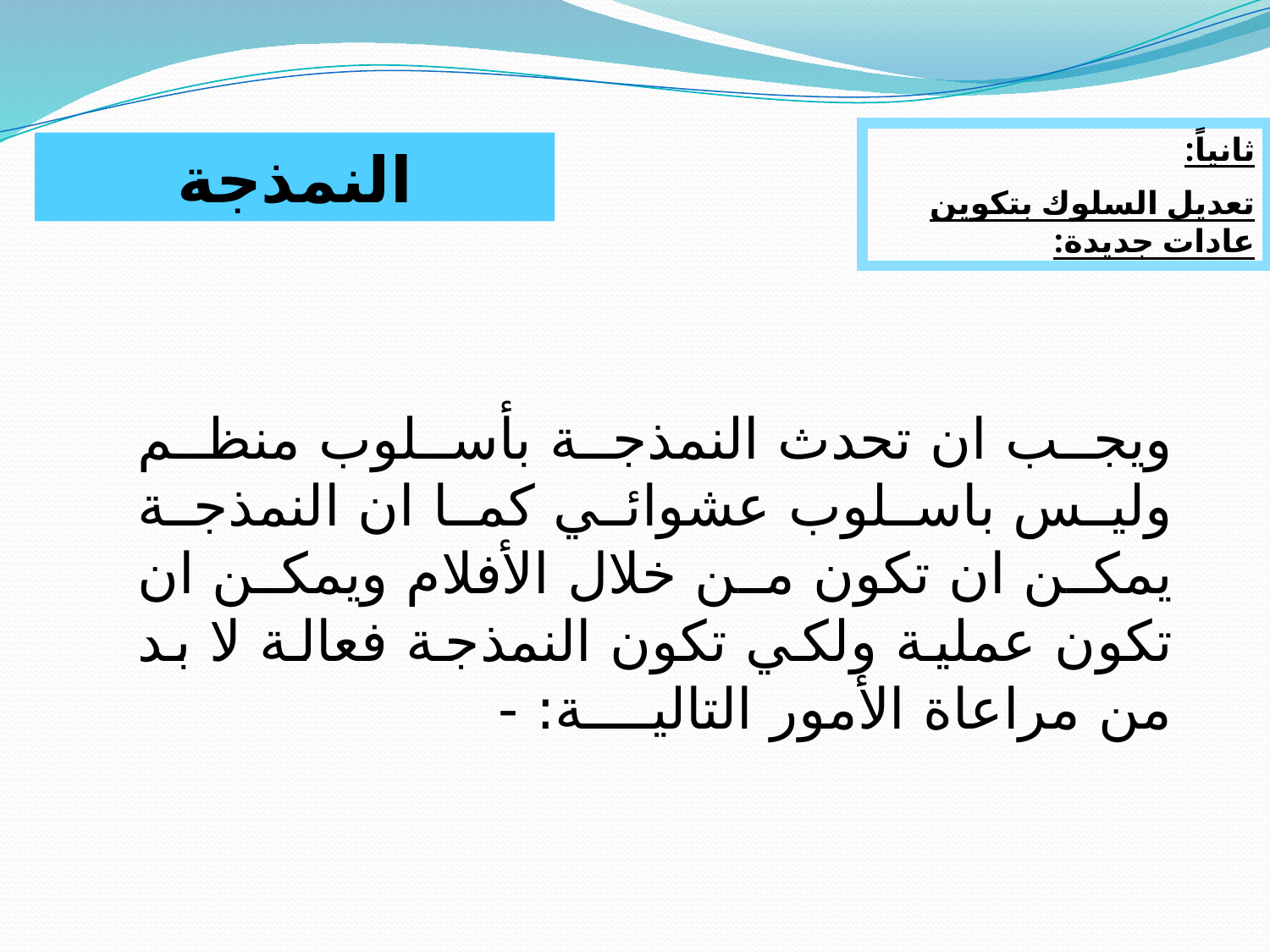

ثانياً:
تعديل السلوك بتكوين عادات جديدة:
النمذجة
ويجب ان تحدث النمذجة بأسلوب منظم وليس باسلوب عشوائي كما ان النمذجة يمكن ان تكون من خلال الأفلام ويمكن ان تكون عملية ولكي تكون النمذجة فعالة لا بد من مراعاة الأمور التاليــــة: -